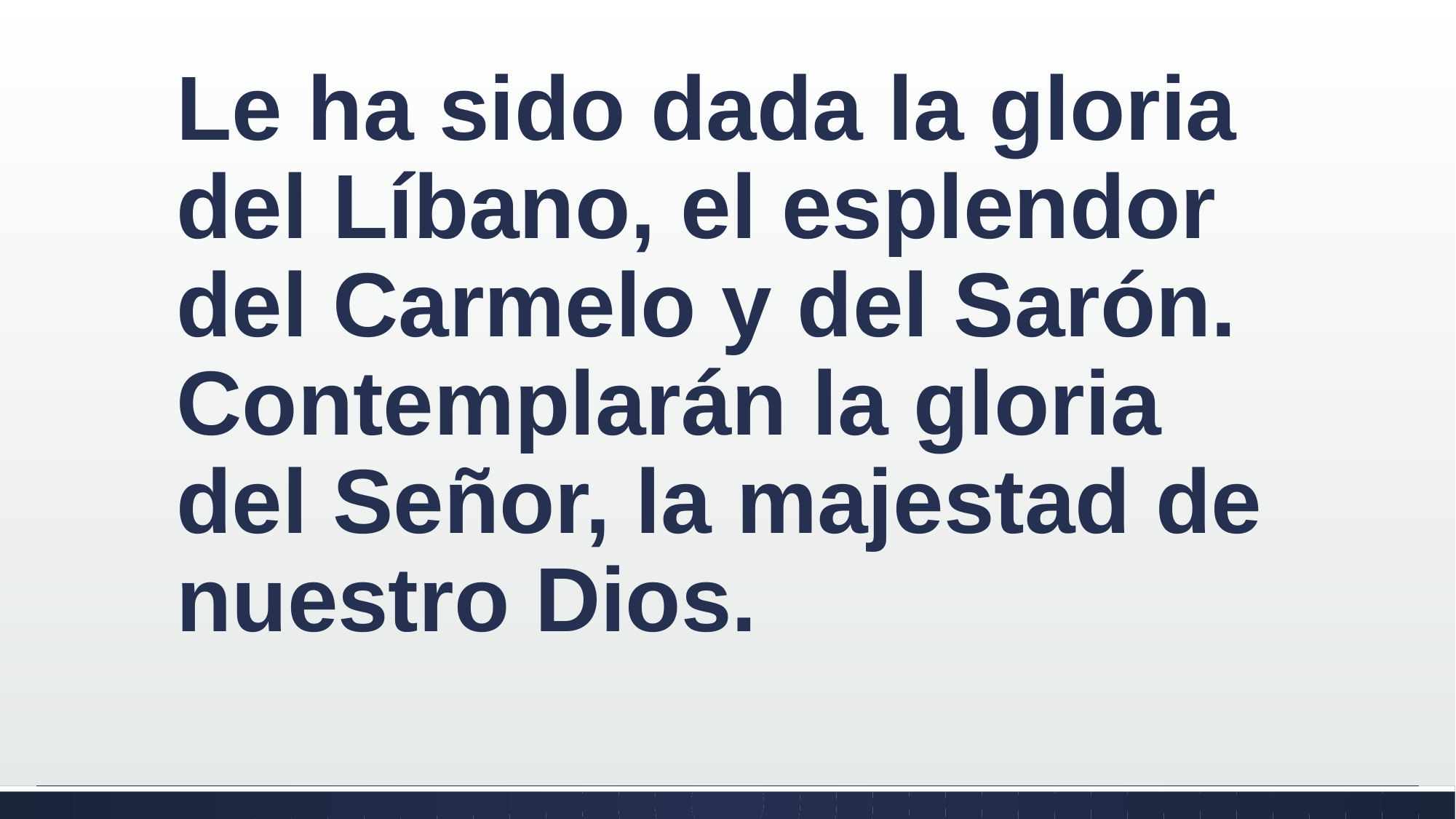

#
Le ha sido dada la gloria del Líbano, el esplendor del Carmelo y del Sarón. Contemplarán la gloria del Señor, la majestad de nuestro Dios.